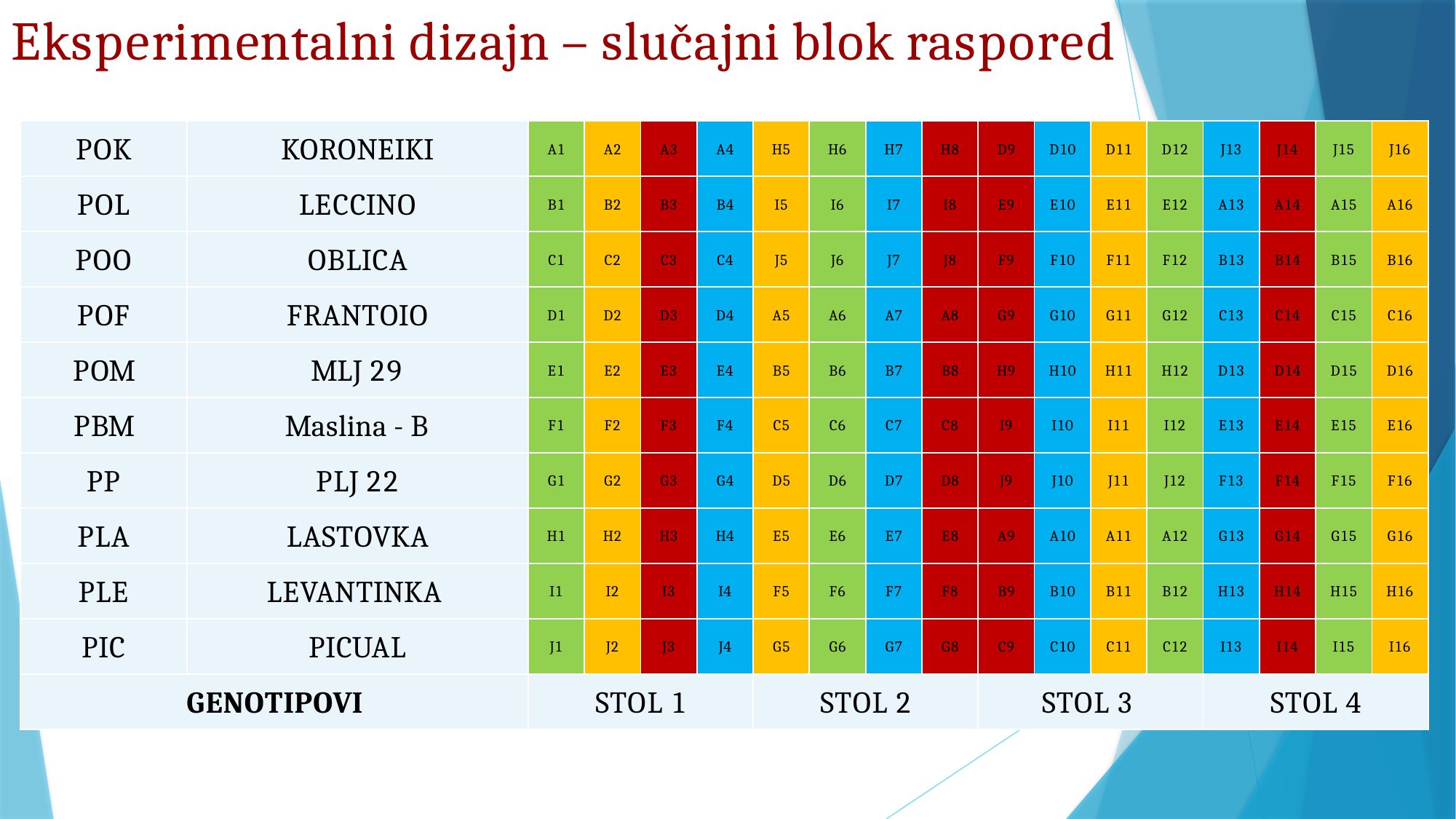

# Eksperimentalni dizajn – slučajni blok raspored
| POK | KORONEIKI | A1 | A2 | A3 | A4 | H5 | H6 | H7 | H8 | D9 | D10 | D11 | D12 | J13 | J14 | J15 | J16 |
| --- | --- | --- | --- | --- | --- | --- | --- | --- | --- | --- | --- | --- | --- | --- | --- | --- | --- |
| POL | LECCINO | B1 | B2 | B3 | B4 | I5 | I6 | I7 | I8 | E9 | E10 | E11 | E12 | A13 | A14 | A15 | A16 |
| POO | OBLICA | C1 | C2 | C3 | C4 | J5 | J6 | J7 | J8 | F9 | F10 | F11 | F12 | B13 | B14 | B15 | B16 |
| POF | FRANTOIO | D1 | D2 | D3 | D4 | A5 | A6 | A7 | A8 | G9 | G10 | G11 | G12 | C13 | C14 | C15 | C16 |
| POM | MLJ 29 | E1 | E2 | E3 | E4 | B5 | B6 | B7 | B8 | H9 | H10 | H11 | H12 | D13 | D14 | D15 | D16 |
| PBM | Maslina - B | F1 | F2 | F3 | F4 | C5 | C6 | C7 | C8 | I9 | I10 | I11 | I12 | E13 | E14 | E15 | E16 |
| PP | PLJ 22 | G1 | G2 | G3 | G4 | D5 | D6 | D7 | D8 | J9 | J10 | J11 | J12 | F13 | F14 | F15 | F16 |
| PLA | LASTOVKA | H1 | H2 | H3 | H4 | E5 | E6 | E7 | E8 | A9 | A10 | A11 | A12 | G13 | G14 | G15 | G16 |
| PLE | LEVANTINKA | I1 | I2 | I3 | I4 | F5 | F6 | F7 | F8 | B9 | B10 | B11 | B12 | H13 | H14 | H15 | H16 |
| PIC | PICUAL | J1 | J2 | J3 | J4 | G5 | G6 | G7 | G8 | C9 | C10 | C11 | C12 | I13 | I14 | I15 | I16 |
| GENOTIPOVI |  | STOL 1 |  |  |  | STOL 2 |  |  |  | STOL 3 |  |  |  | STOL 4 |  |  |  |